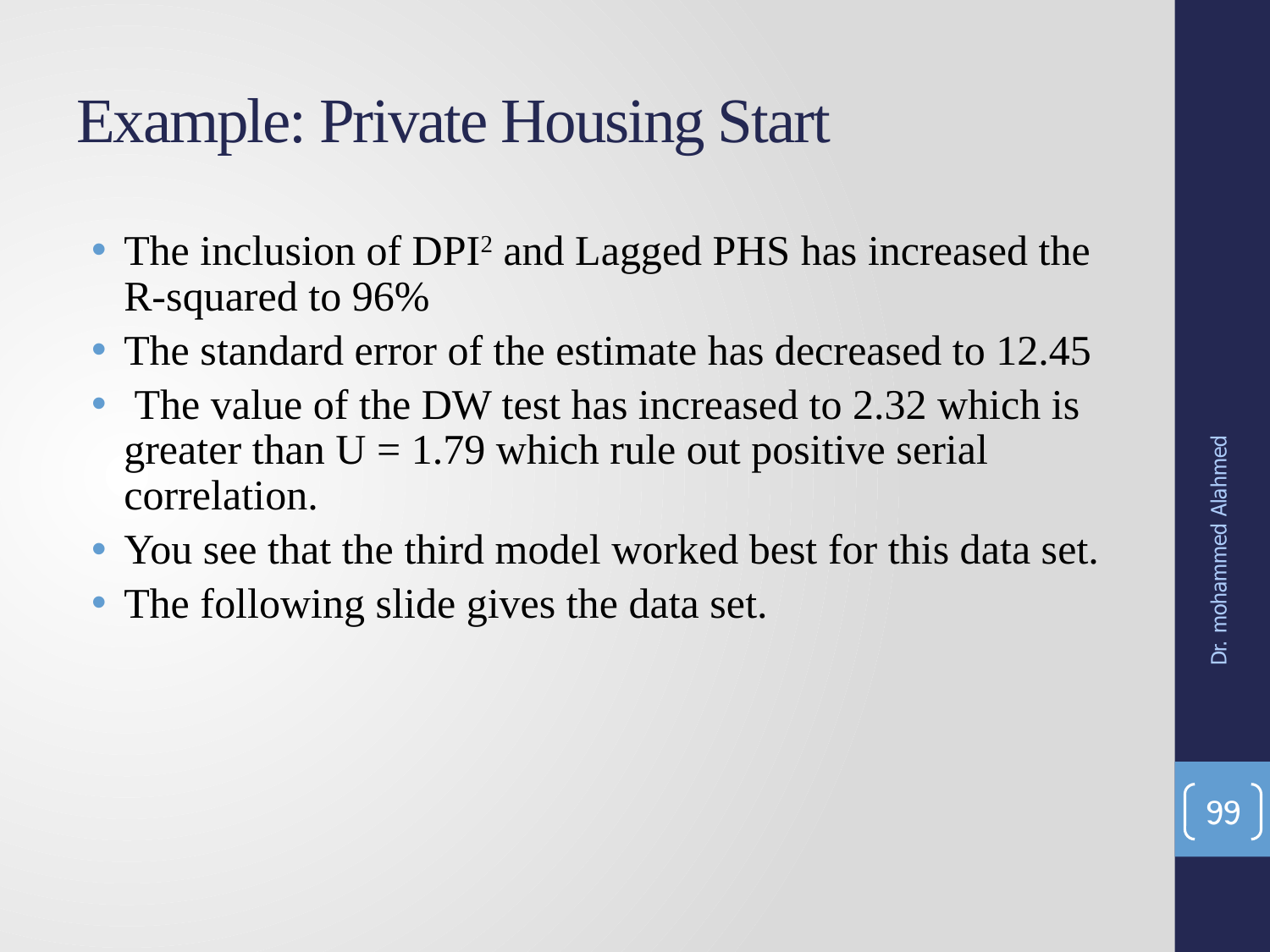

# Example: Private Housing Start
The inclusion of DPI2 and Lagged PHS has increased the R-squared to 96%
The standard error of the estimate has decreased to 12.45
 The value of the DW test has increased to 2.32 which is greater than U = 1.79 which rule out positive serial correlation.
You see that the third model worked best for this data set.
The following slide gives the data set.

Dr. mohammed Alahmed
99